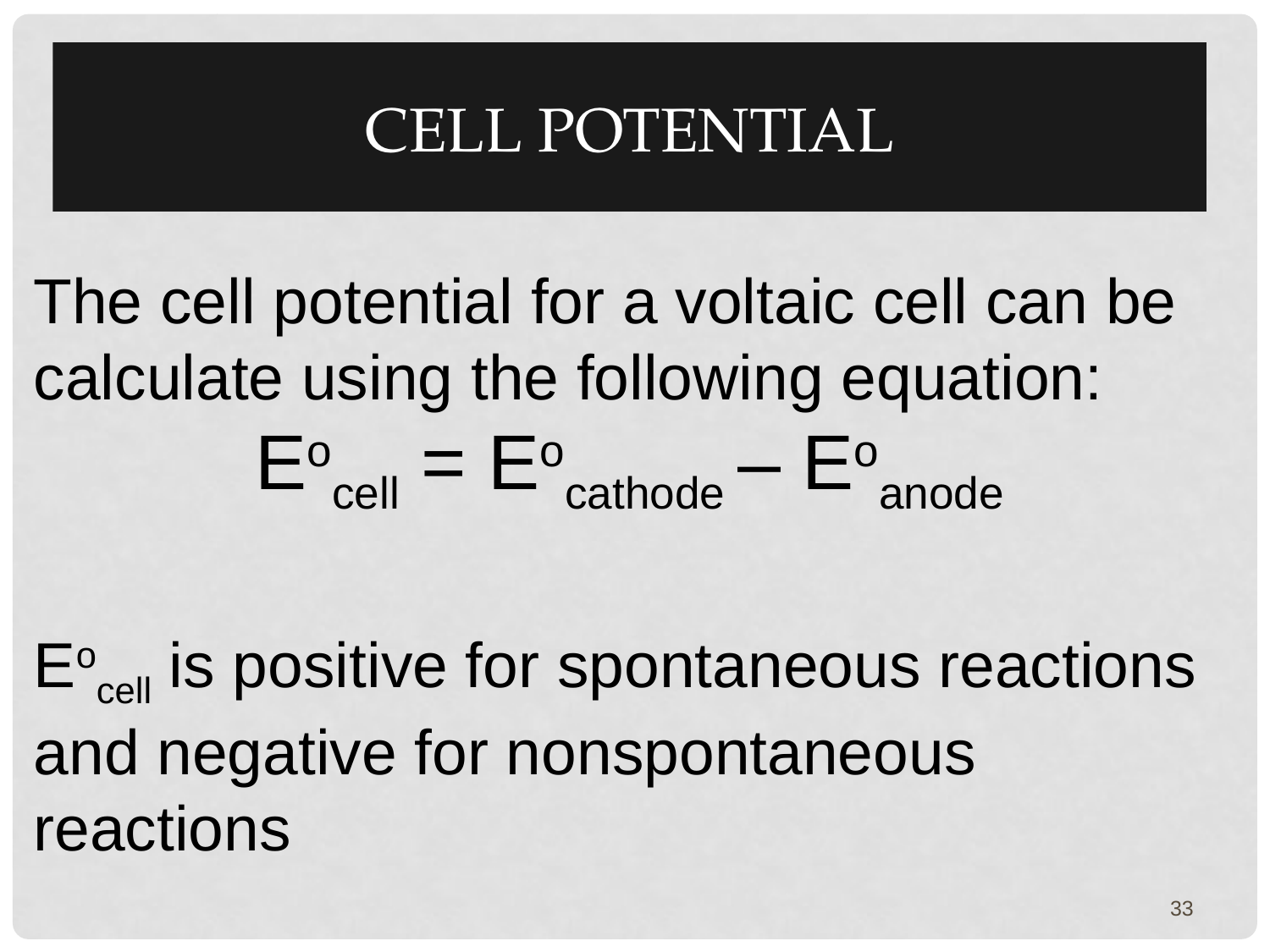

Cell Potential
The cell potential for a voltaic cell can be calculate using the following equation:
Eocell = Eocathode – Eoanode

Eocell is positive for spontaneous reactions and negative for nonspontaneous reactions
33